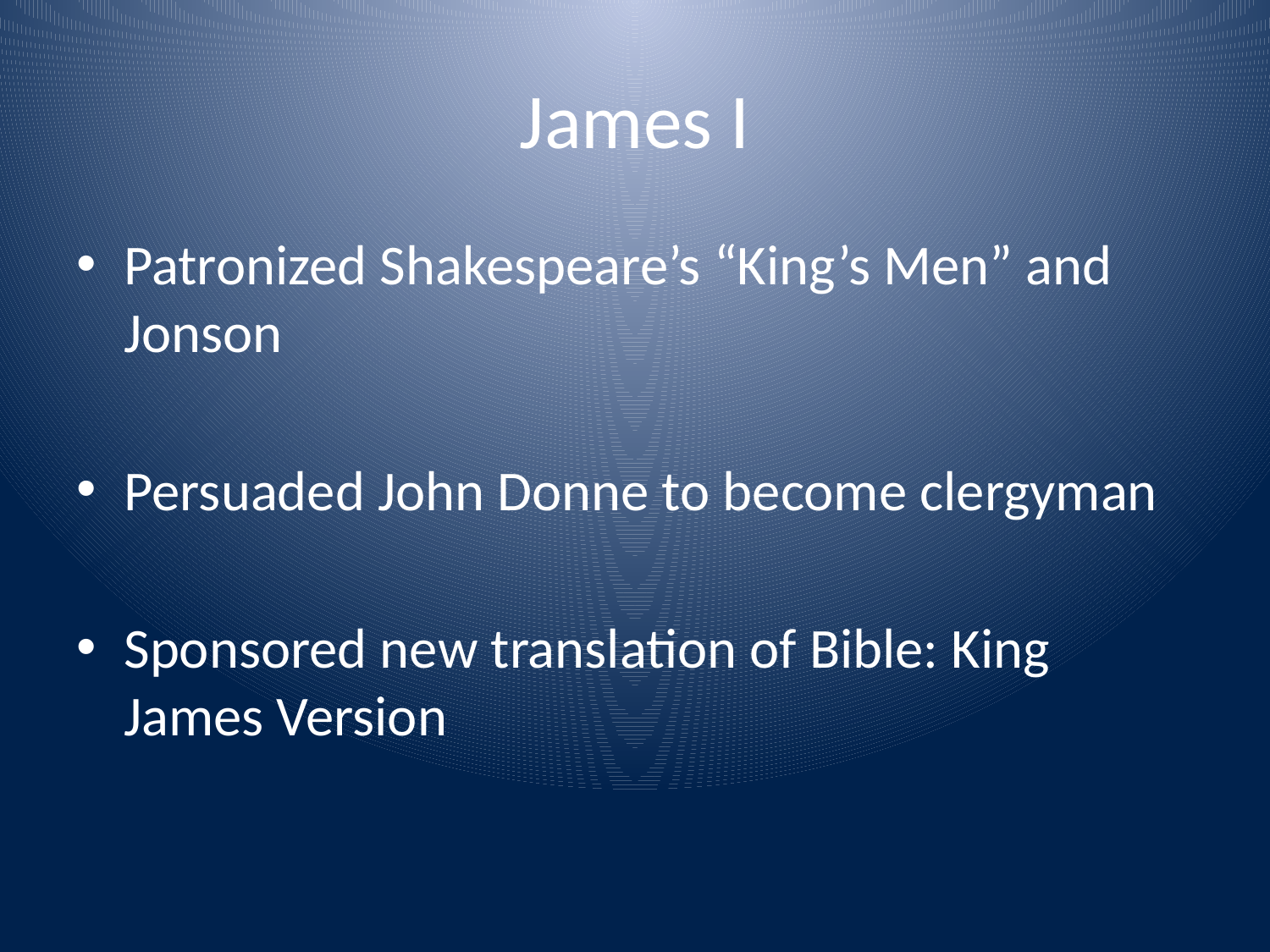

# James I
Patronized Shakespeare’s “King’s Men” and Jonson

Persuaded John Donne to become clergyman

Sponsored new translation of Bible: King James Version